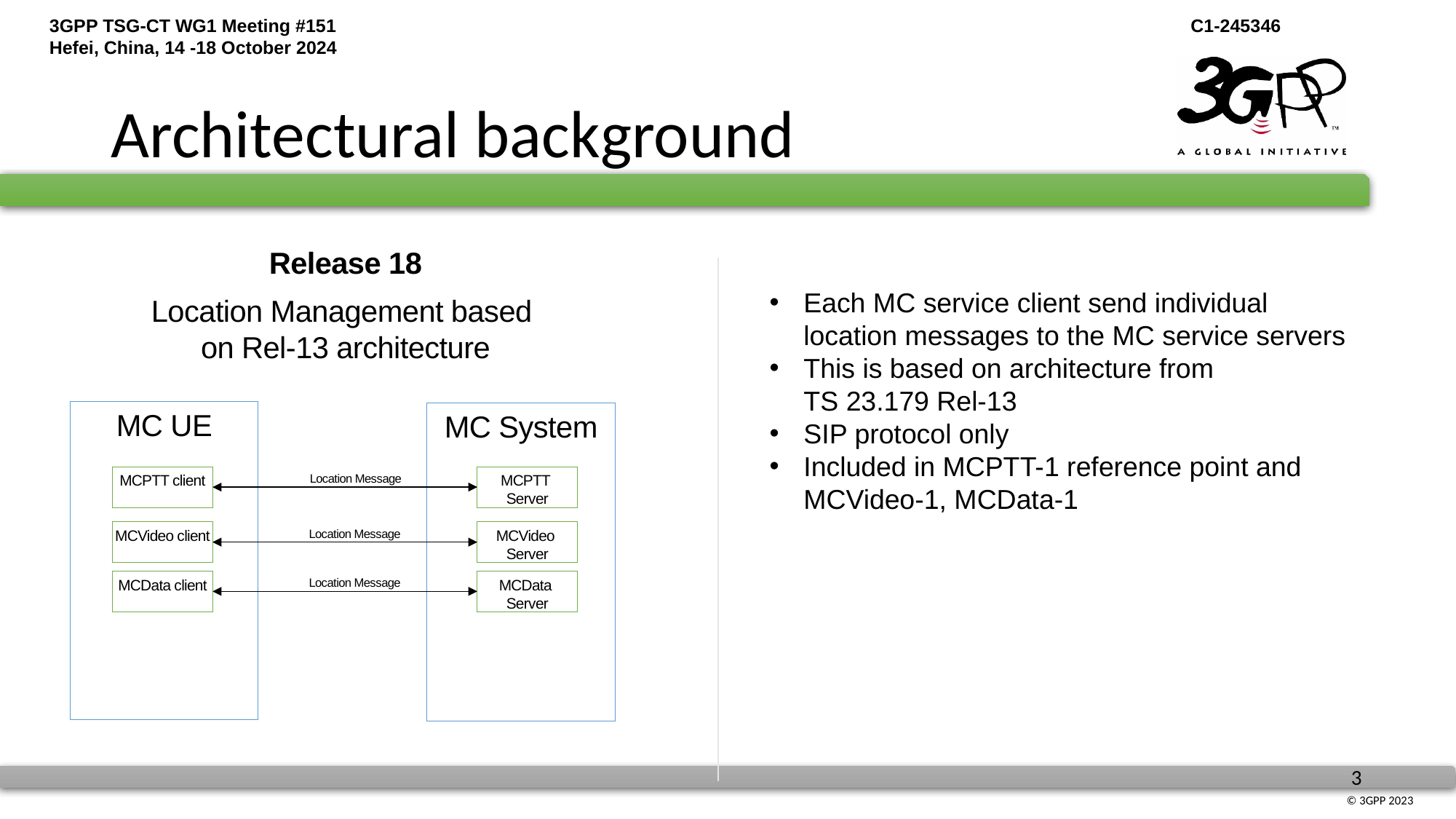

# Architectural background
Release 18
Location Management based
on Rel-13 architecture
Each MC service client send individual location messages to the MC service servers
This is based on architecture from
TS 23.179 Rel-13
SIP protocol only
Included in MCPTT-1 reference point and MCVideo-1, MCData-1

MC UE
MC System
MCPTT client
Location Message
MCPTT
Server
MCVideo client
MCVideo
Server
Location Message
Location Message
MCData client
MCData
Server